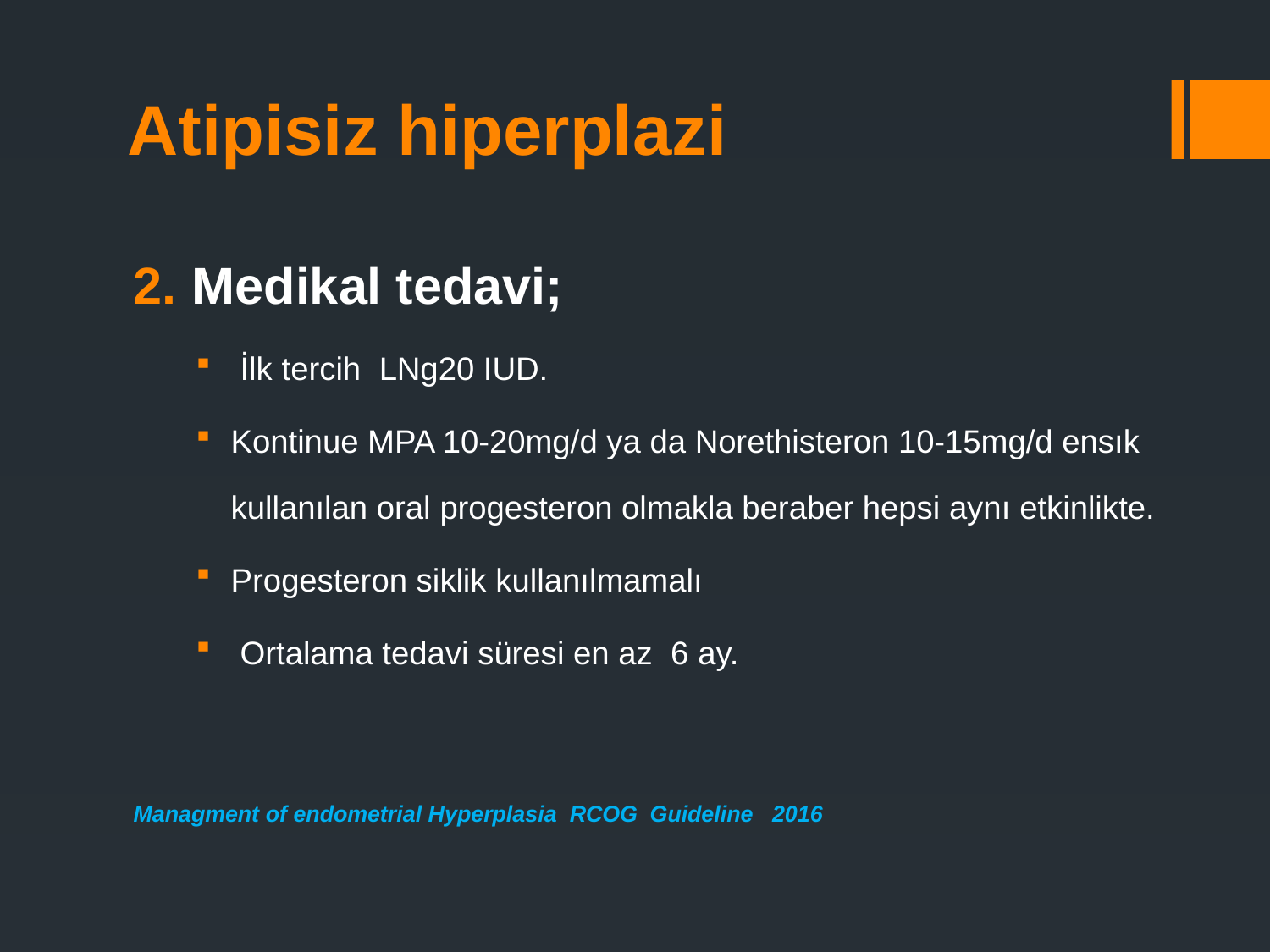

# Atipisiz hiperplazi
Medikal tedavi;
 İlk tercih  LNg20 IUD.
Kontinue MPA 10-20mg/d ya da Norethisteron 10-15mg/d ensık kullanılan oral progesteron olmakla beraber hepsi aynı etkinlikte.
Progesteron siklik kullanılmamalı
 Ortalama tedavi süresi en az  6 ay.

Managment of endometrial Hyperplasia  RCOG  Guideline   2016